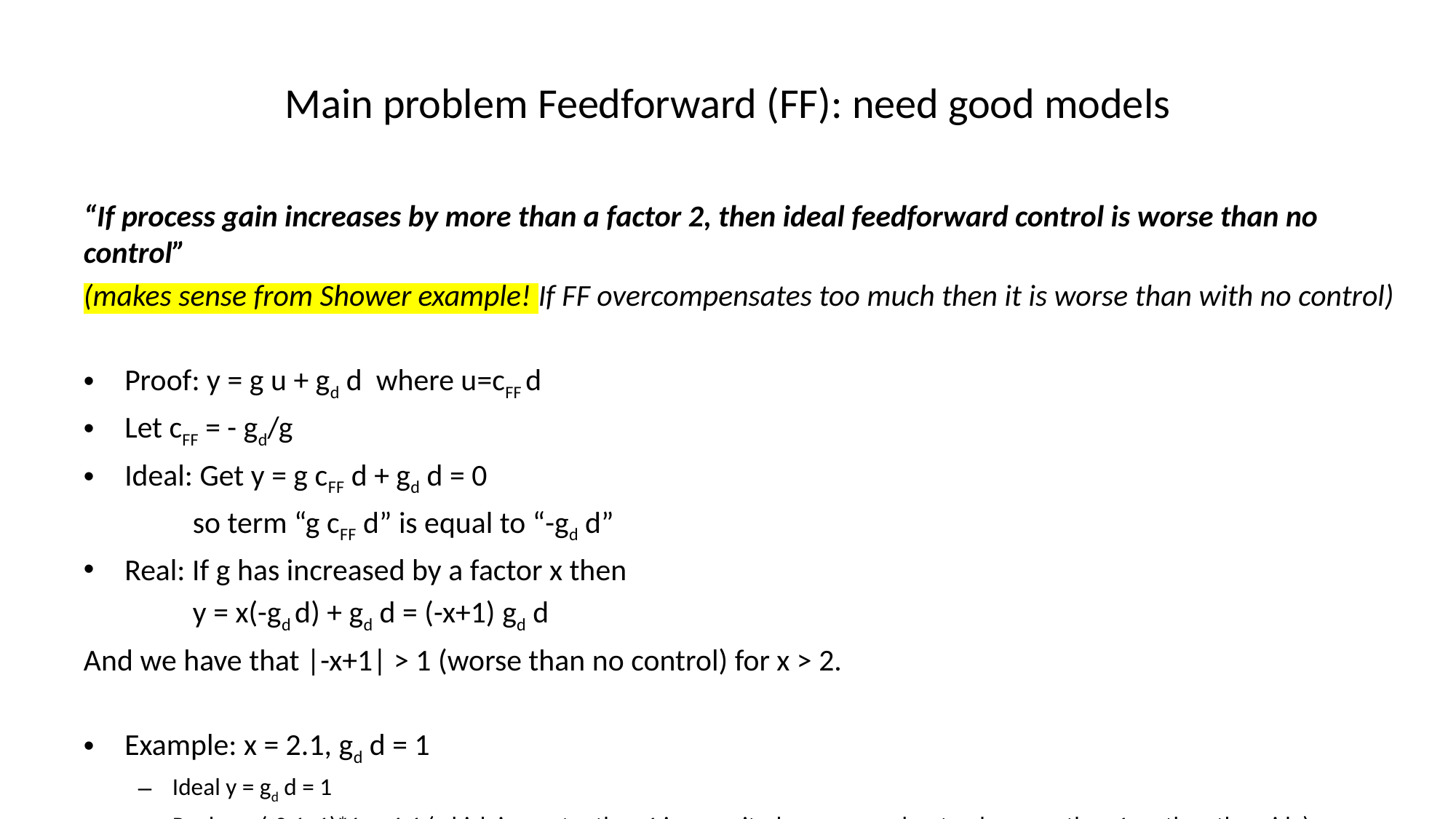

# Main problem Feedforward (FF): need good models
“If process gain increases by more than a factor 2, then ideal feedforward control is worse than no control”
(makes sense from Shower example! If FF overcompensates too much then it is worse than with no control)

Proof: y = g u + gd d  where u=cFF d
Let cFF = - gd/g
Ideal: Get y = g cFF d + gd d = 0
	so term “g cFF d” is equal to “-gd d”
Real: If g has increased by a factor x then
	y = x(-gd d) + gd d = (-x+1) gd d
And we have that |-x+1| > 1 (worse than no control) for x > 2.

Example: x = 2.1, gd d = 1
Ideal y = gd d = 1
Real: y = (-2.1+1)*1 = -1.1 (which is greater than 1 in magnitude, so y overshoots y by more than 1 on the other side)